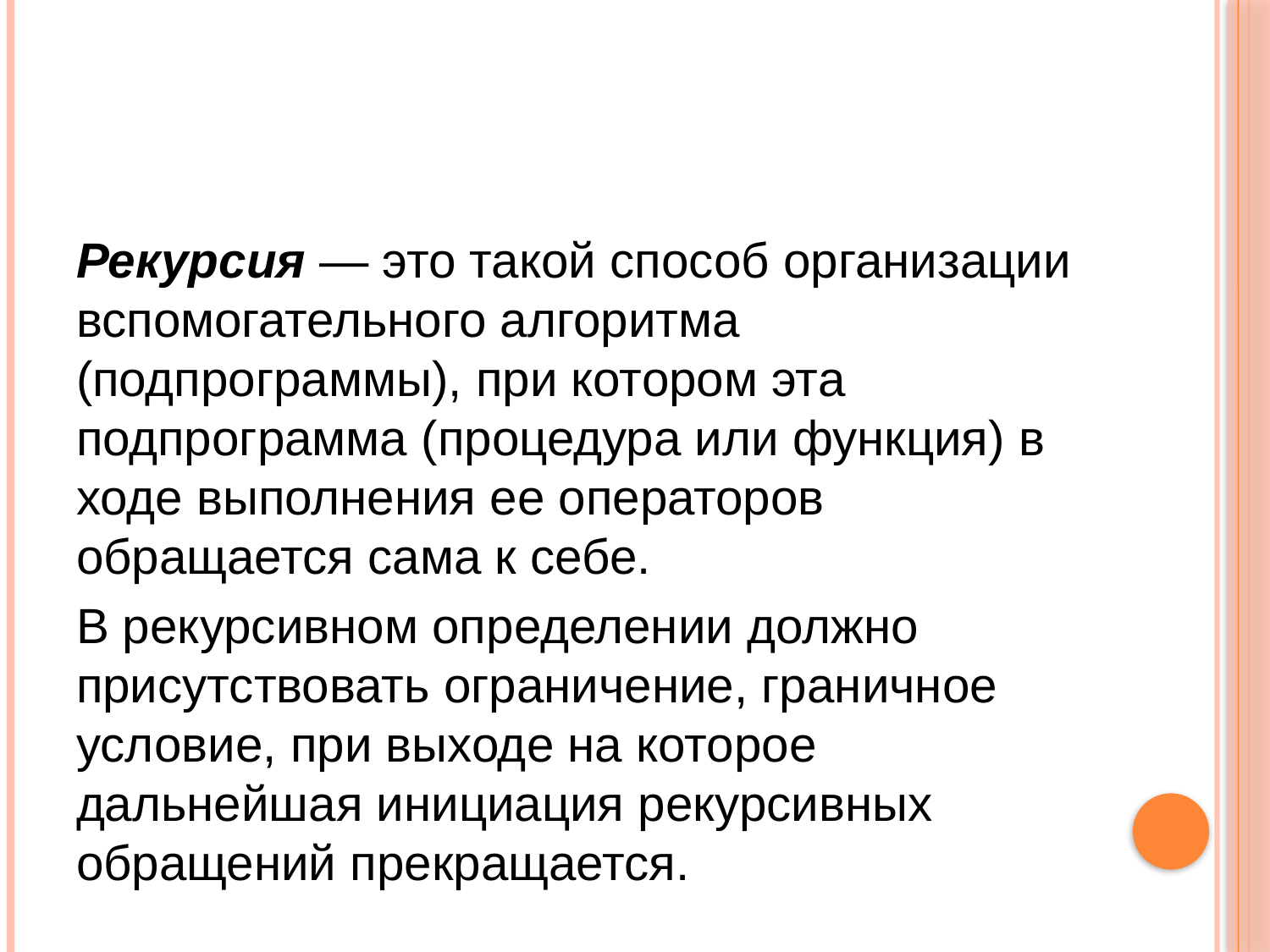

Рекурсия — это такой способ организации вспомогательного алгоритма (подпрограммы), при котором эта подпрограмма (процедура или функция) в ходе выполнения ее операторов обращается сама к себе.
В рекурсивном определении должно присутствовать ограничение, граничное условие, при выходе на которое дальнейшая инициация рекурсивных обращений прекращается.